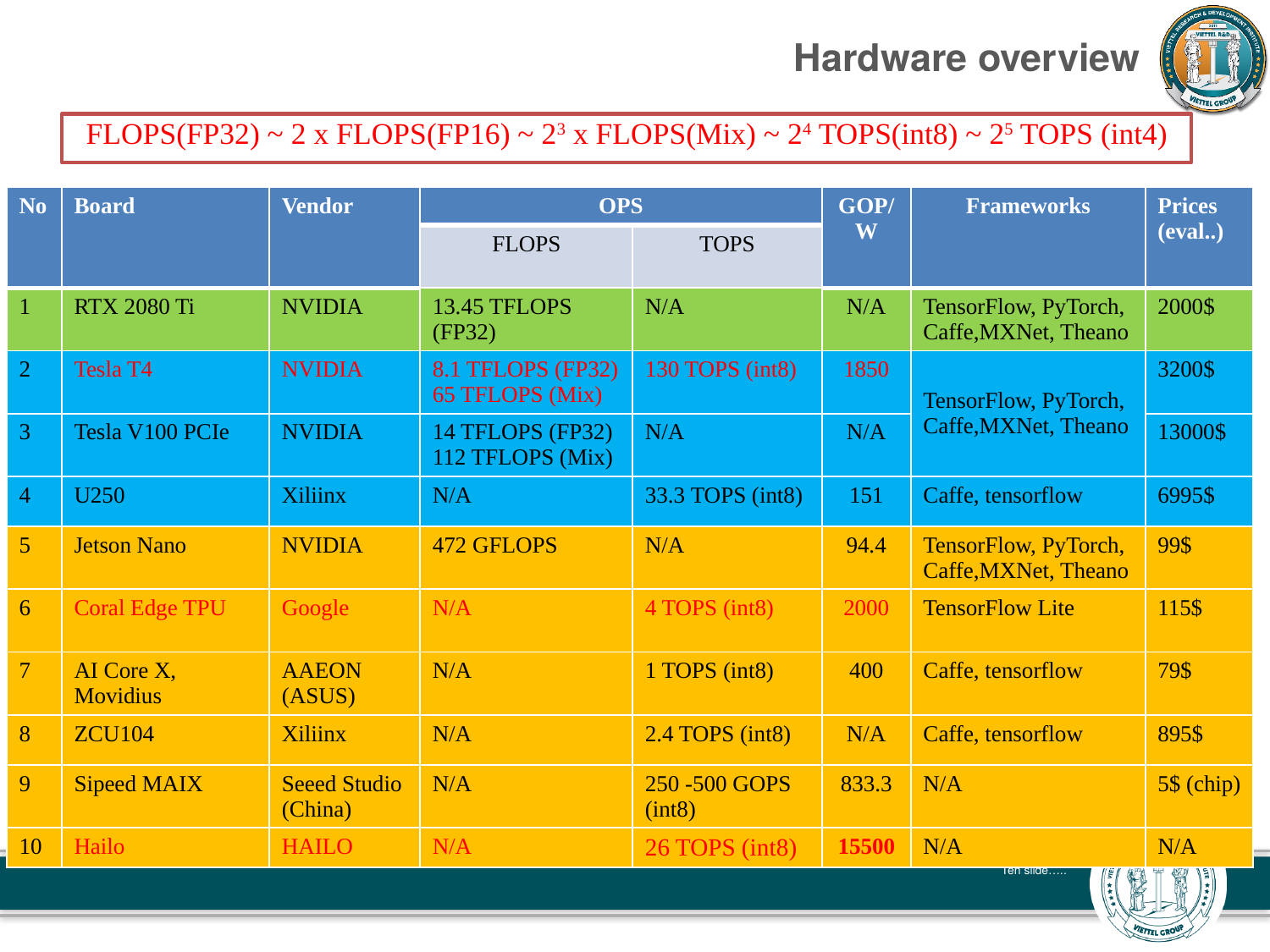

Hardware overview

FLOPS(FP32) ~ 2 x FLOPS(FP16) ~ 23 x FLOPS(Mix) ~ 24 TOPS(int8) ~ 25 TOPS (int4)

| No | Board | Vendor | OPS |  | GOP/W | Frameworks | Prices (eval..) |
| --- | --- | --- | --- | --- | --- | --- | --- |
|  |  |  | FLOPS | TOPS |  |  |  |
| 1 | RTX 2080 Ti | NVIDIA | 13.45 TFLOPS (FP32) | N/A | N/A | TensorFlow, PyTorch, Caffe,MXNet, Theano | 2000$ |
| 2 | Tesla T4 | NVIDIA | 8.1 TFLOPS (FP32) 65 TFLOPS (Mix) | 130 TOPS (int8) | 1850 | TensorFlow, PyTorch, Caffe,MXNet, Theano | 3200$ |
| 3 | Tesla V100 PCIe | NVIDIA | 14 TFLOPS (FP32) 112 TFLOPS (Mix) | N/A | N/A |  | 13000$ |
| 4 | U250 | Xiliinx | N/A | 33.3 TOPS (int8) | 151 | Caffe, tensorflow | 6995$ |
| 5 | Jetson Nano | NVIDIA | 472 GFLOPS | N/A | 94.4 | TensorFlow, PyTorch, Caffe,MXNet, Theano | 99$ |
| 6 | Coral Edge TPU | Google | N/A | 4 TOPS (int8) | 2000 | TensorFlow Lite | 115$ |
| 7 | AI Core X, Movidius | AAEON (ASUS) | N/A | 1 TOPS (int8) | 400 | Caffe, tensorflow | 79$ |
| 8 | ZCU104 | Xiliinx | N/A | 2.4 TOPS (int8) | N/A | Caffe, tensorflow | 895$ |
| 9 | Sipeed MAIX | Seeed Studio (China) | N/A | 250 -500 GOPS (int8) | 833.3 | N/A | 5$ (chip) |
| 10 | Hailo | HAILO | N/A | 26 TOPS (int8) | 15500 | N/A | N/A |